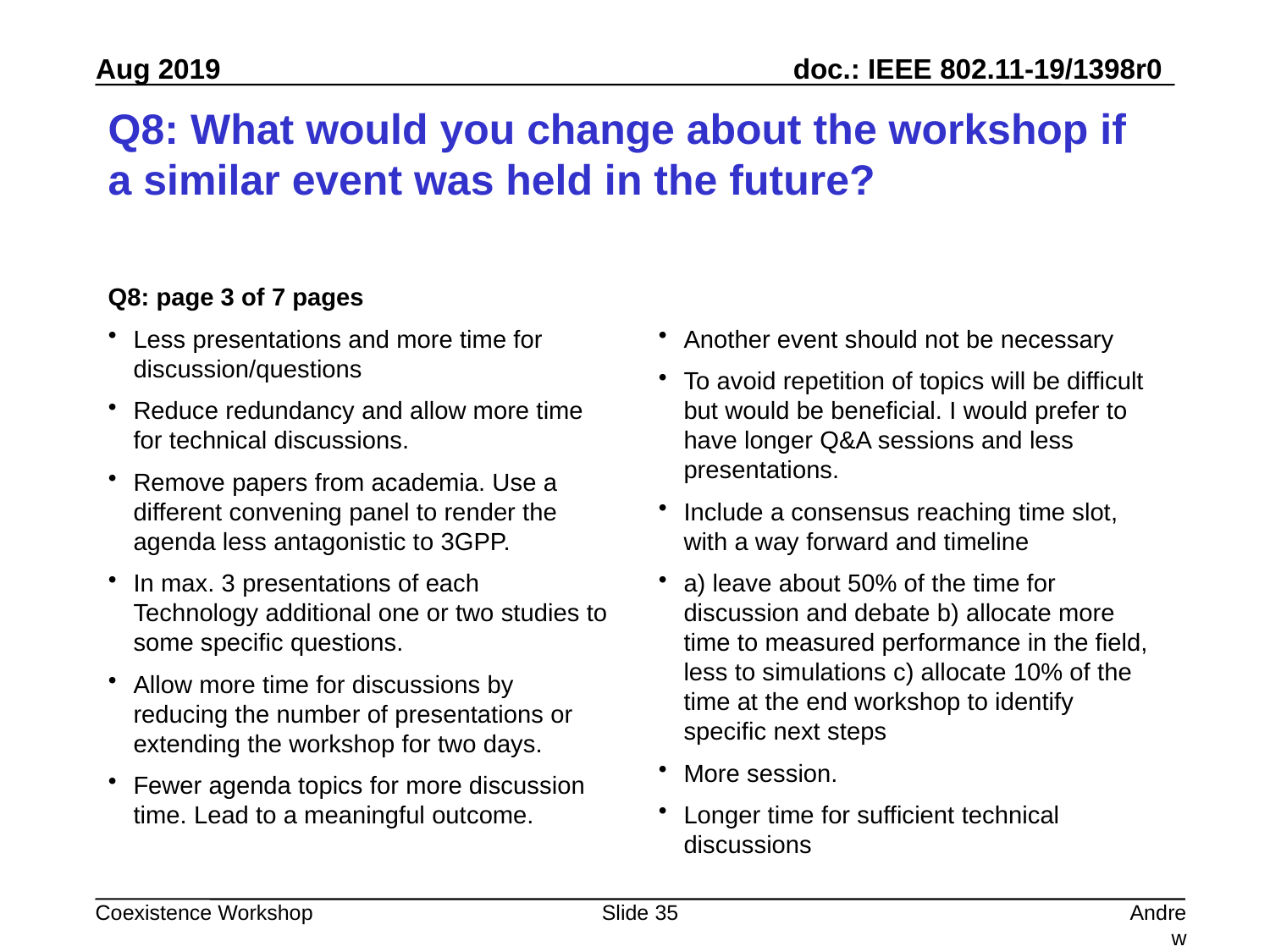

# Q8: What would you change about the workshop if a similar event was held in the future?
Q8: page 3 of 7 pages
Less presentations and more time for discussion/questions
Reduce redundancy and allow more time for technical discussions.
Remove papers from academia. Use a different convening panel to render the agenda less antagonistic to 3GPP.
In max. 3 presentations of each Technology additional one or two studies to some specific questions.
Allow more time for discussions by reducing the number of presentations or extending the workshop for two days.
Fewer agenda topics for more discussion time. Lead to a meaningful outcome.

Another event should not be necessary
To avoid repetition of topics will be difficult but would be beneficial. I would prefer to have longer Q&A sessions and less presentations.
Include a consensus reaching time slot, with a way forward and timeline
a) leave about 50% of the time for discussion and debate b) allocate more time to measured performance in the field, less to simulations c) allocate 10% of the time at the end workshop to identify specific next steps
More session.
Longer time for sufficient technical discussions
Slide 35
Andrew Myles, Cisco